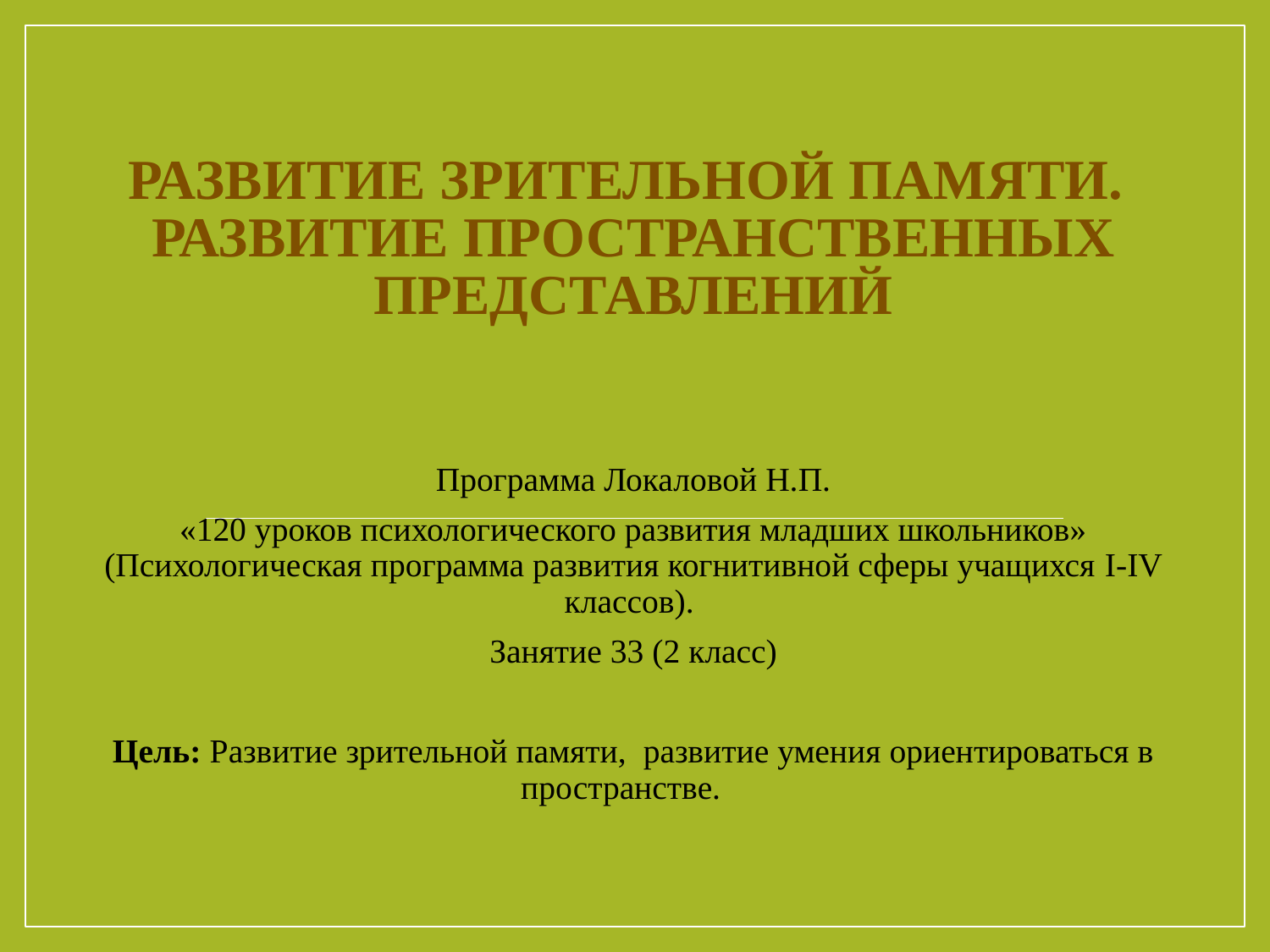

# Развитие зрительной памяти. Развитие пространственных представлений
Программа Локаловой Н.П.
«120 уроков психологического развития младших школьников» (Психологическая программа развития когнитивной сферы учащихся I-IV классов).
Занятие 33 (2 класс)

Цель: Развитие зрительной памяти,  развитие умения ориентироваться в пространстве.